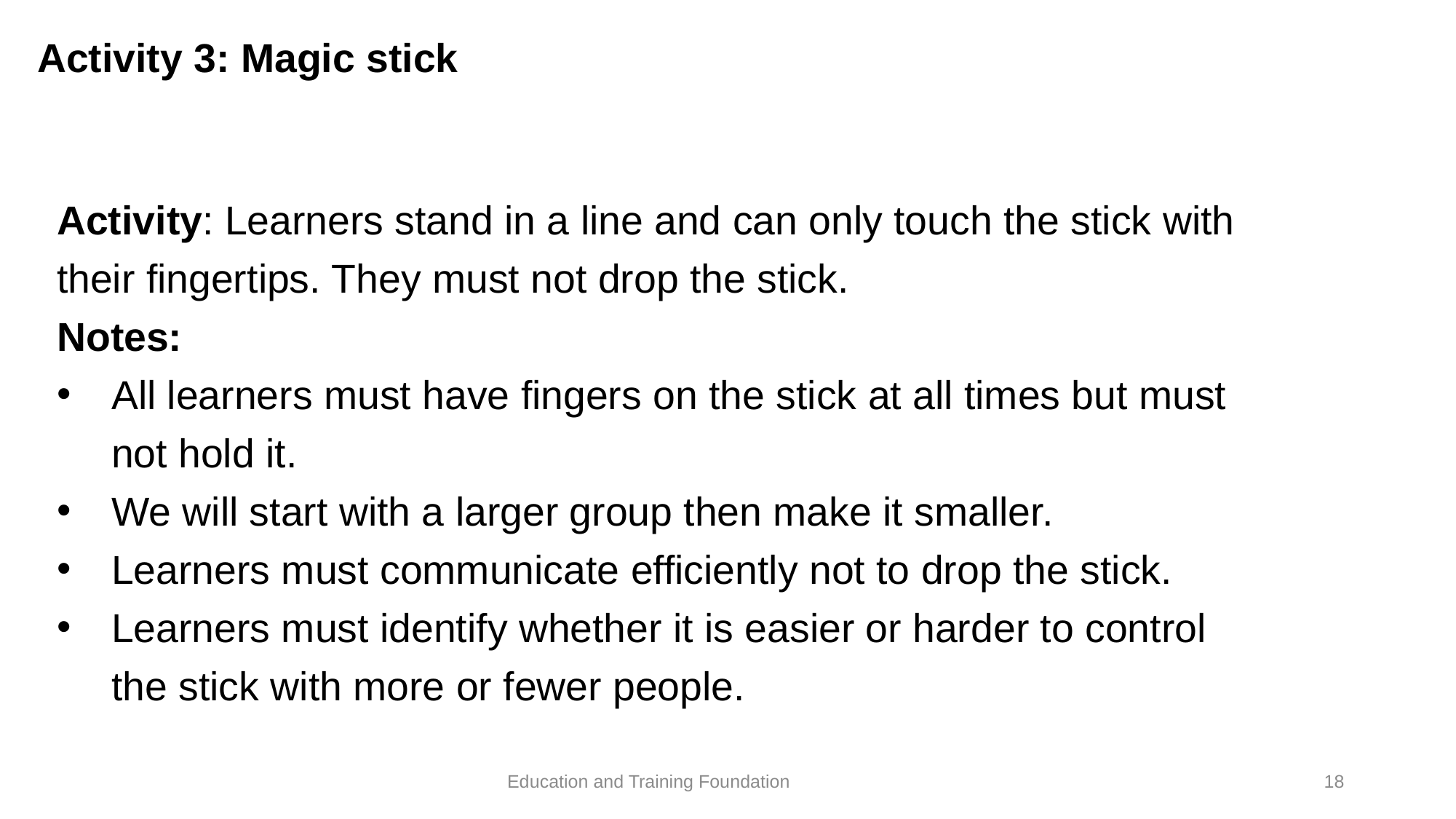

# Activity 3: Magic stick

Activity: Learners stand in a line and can only touch the stick with their fingertips. They must not drop the stick.
Notes:
All learners must have fingers on the stick at all times but must not hold it.
We will start with a larger group then make it smaller.
Learners must communicate efficiently not to drop the stick.
Learners must identify whether it is easier or harder to control the stick with more or fewer people.
18
Education and Training Foundation